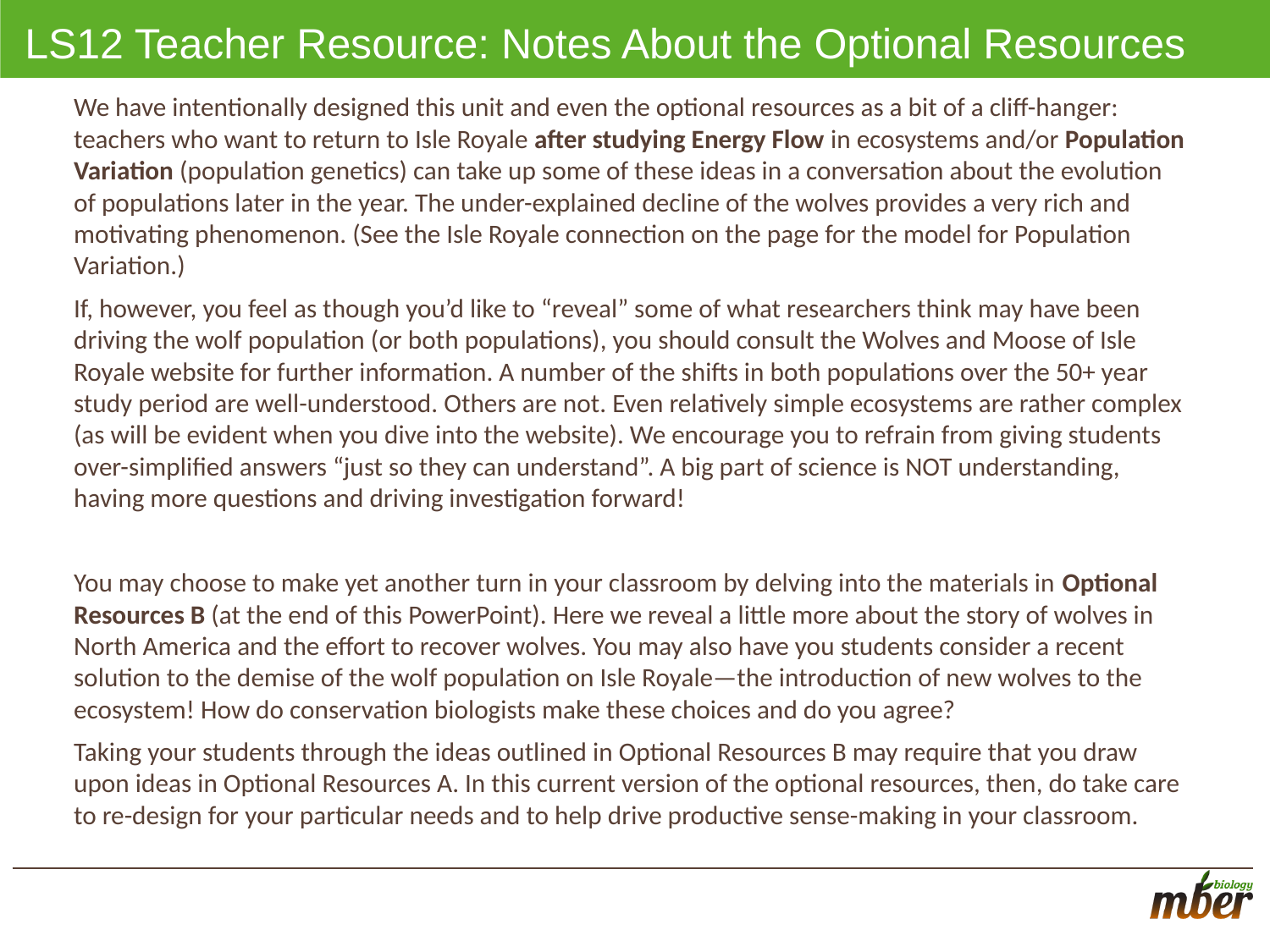

# LS12 Teacher Resource: Notes About the Optional Resources
We have intentionally designed this unit and even the optional resources as a bit of a cliff-hanger: teachers who want to return to Isle Royale after studying Energy Flow in ecosystems and/or Population Variation (population genetics) can take up some of these ideas in a conversation about the evolution of populations later in the year. The under-explained decline of the wolves provides a very rich and motivating phenomenon. (See the Isle Royale connection on the page for the model for Population Variation.)
If, however, you feel as though you’d like to “reveal” some of what researchers think may have been driving the wolf population (or both populations), you should consult the Wolves and Moose of Isle Royale website for further information. A number of the shifts in both populations over the 50+ year study period are well-understood. Others are not. Even relatively simple ecosystems are rather complex (as will be evident when you dive into the website). We encourage you to refrain from giving students over-simplified answers “just so they can understand”. A big part of science is NOT understanding, having more questions and driving investigation forward!

You may choose to make yet another turn in your classroom by delving into the materials in Optional Resources B (at the end of this PowerPoint). Here we reveal a little more about the story of wolves in North America and the effort to recover wolves. You may also have you students consider a recent solution to the demise of the wolf population on Isle Royale—the introduction of new wolves to the ecosystem! How do conservation biologists make these choices and do you agree?
Taking your students through the ideas outlined in Optional Resources B may require that you draw upon ideas in Optional Resources A. In this current version of the optional resources, then, do take care to re-design for your particular needs and to help drive productive sense-making in your classroom.